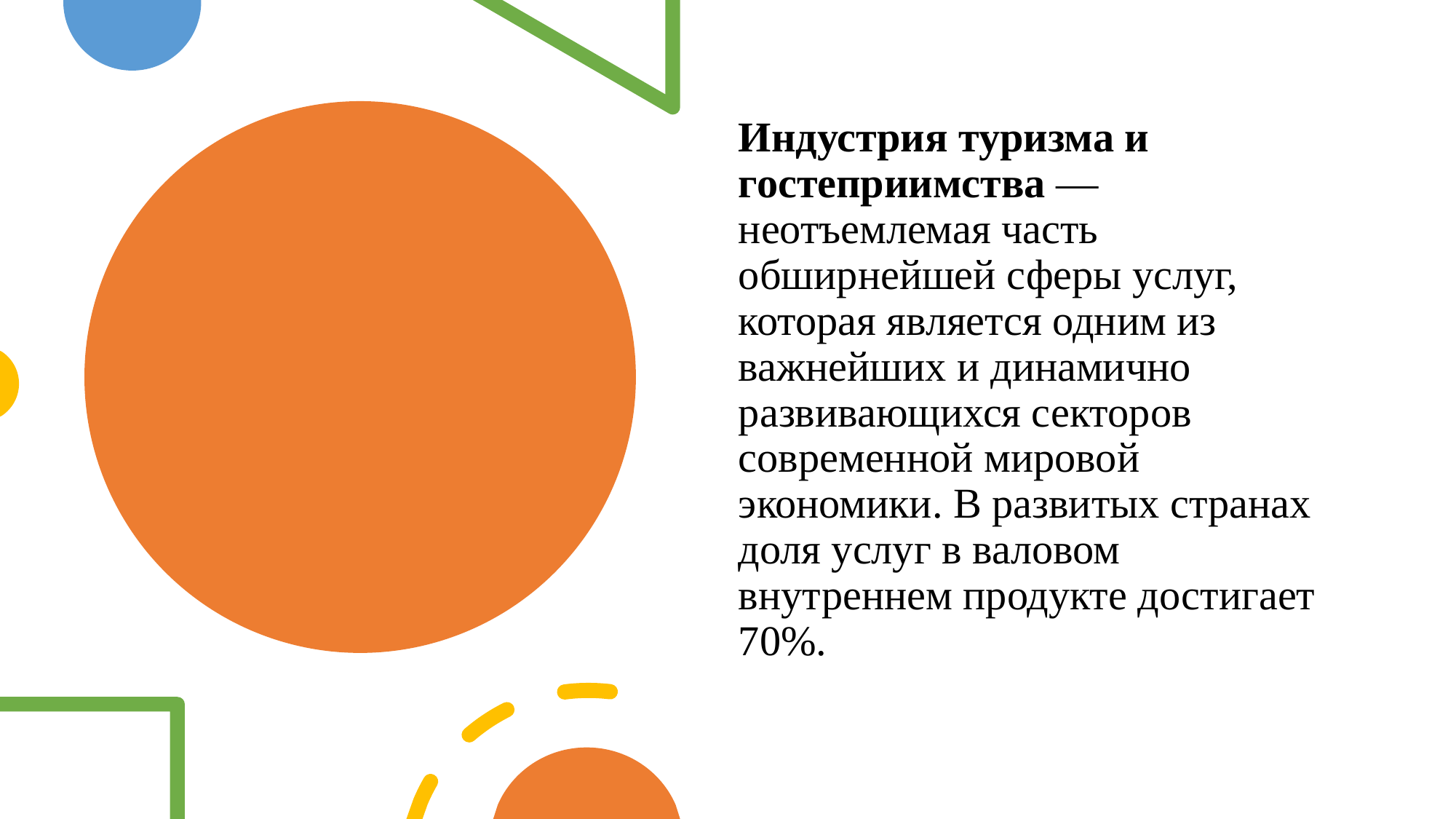

Индустрия туризма и гостеприимства —неотъемлемая часть обширнейшей сферы услуг, которая является одним из важнейших и динамично развивающихся секторов современной мировой экономики. В развитых странах доля услуг в валовом внутреннем продукте достигает 70%.